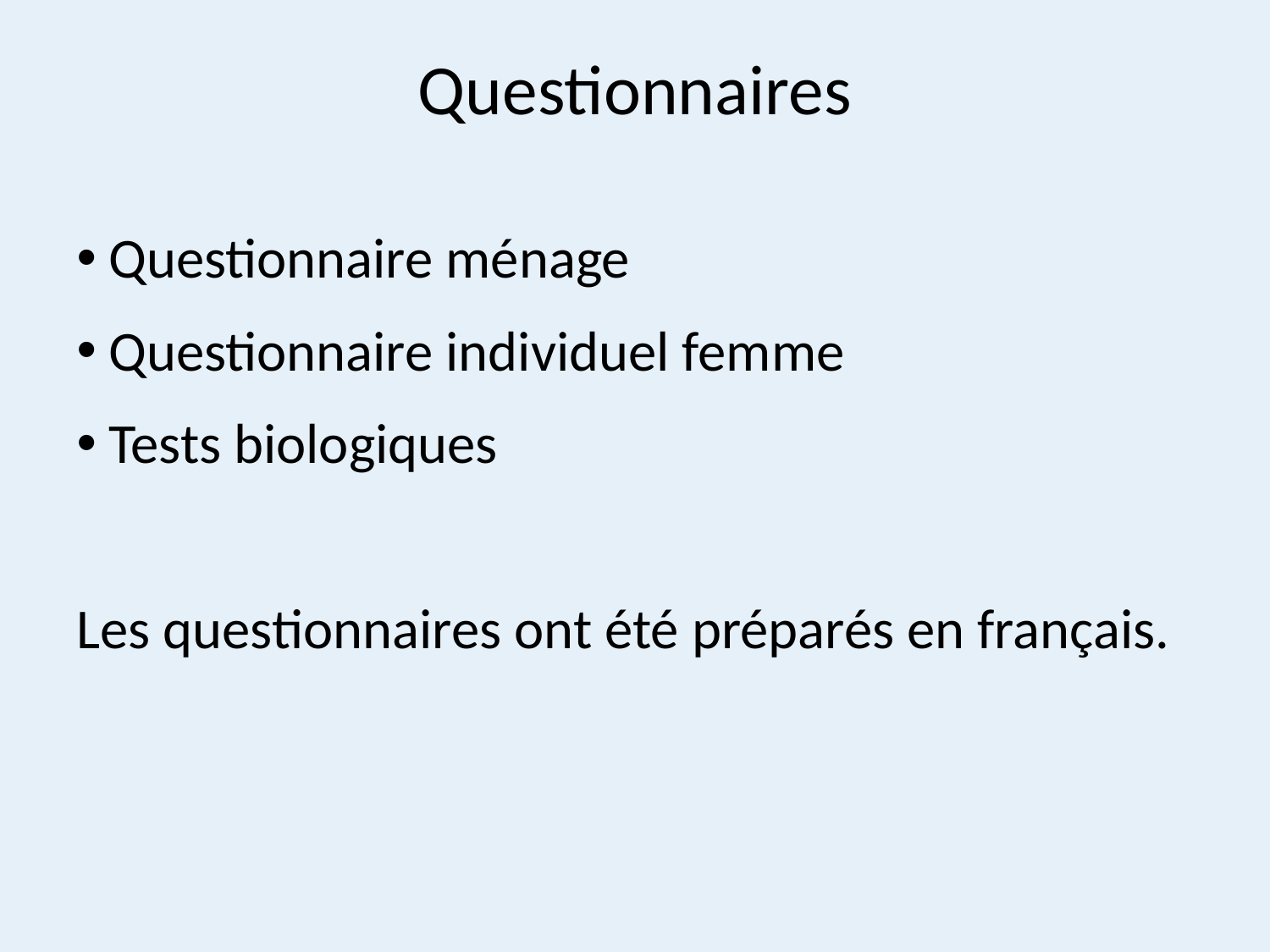

# Questionnaires
Questionnaire ménage
Questionnaire individuel femme
Tests biologiques

Les questionnaires ont été préparés en français.